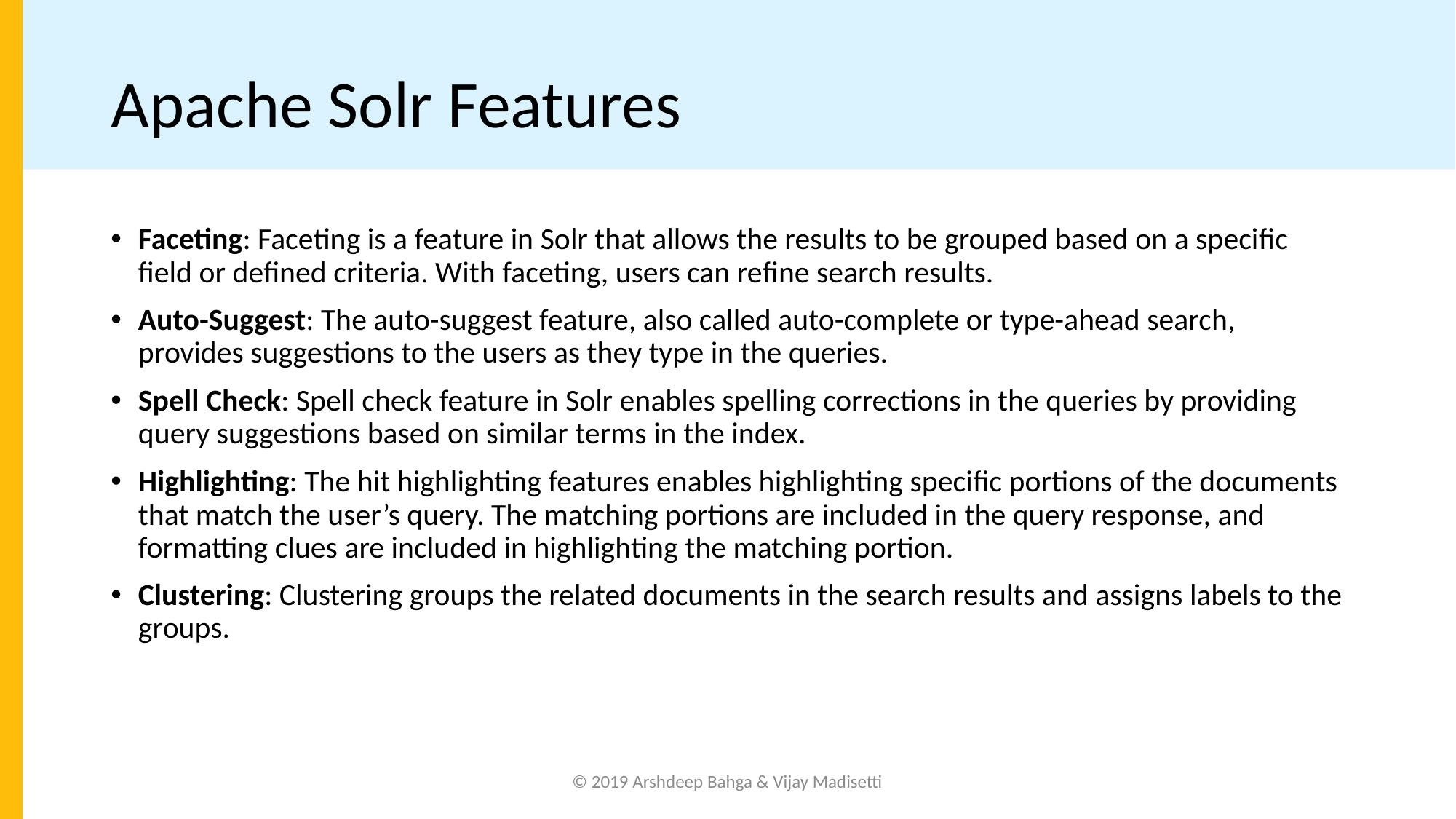

# Apache Solr Features
Faceting: Faceting is a feature in Solr that allows the results to be grouped based on a specific field or defined criteria. With faceting, users can refine search results.
Auto-Suggest: The auto-suggest feature, also called auto-complete or type-ahead search, provides suggestions to the users as they type in the queries.
Spell Check: Spell check feature in Solr enables spelling corrections in the queries by providing query suggestions based on similar terms in the index.
Highlighting: The hit highlighting features enables highlighting specific portions of the documents that match the user’s query. The matching portions are included in the query response, and formatting clues are included in highlighting the matching portion.
Clustering: Clustering groups the related documents in the search results and assigns labels to the groups.
© 2019 Arshdeep Bahga & Vijay Madisetti